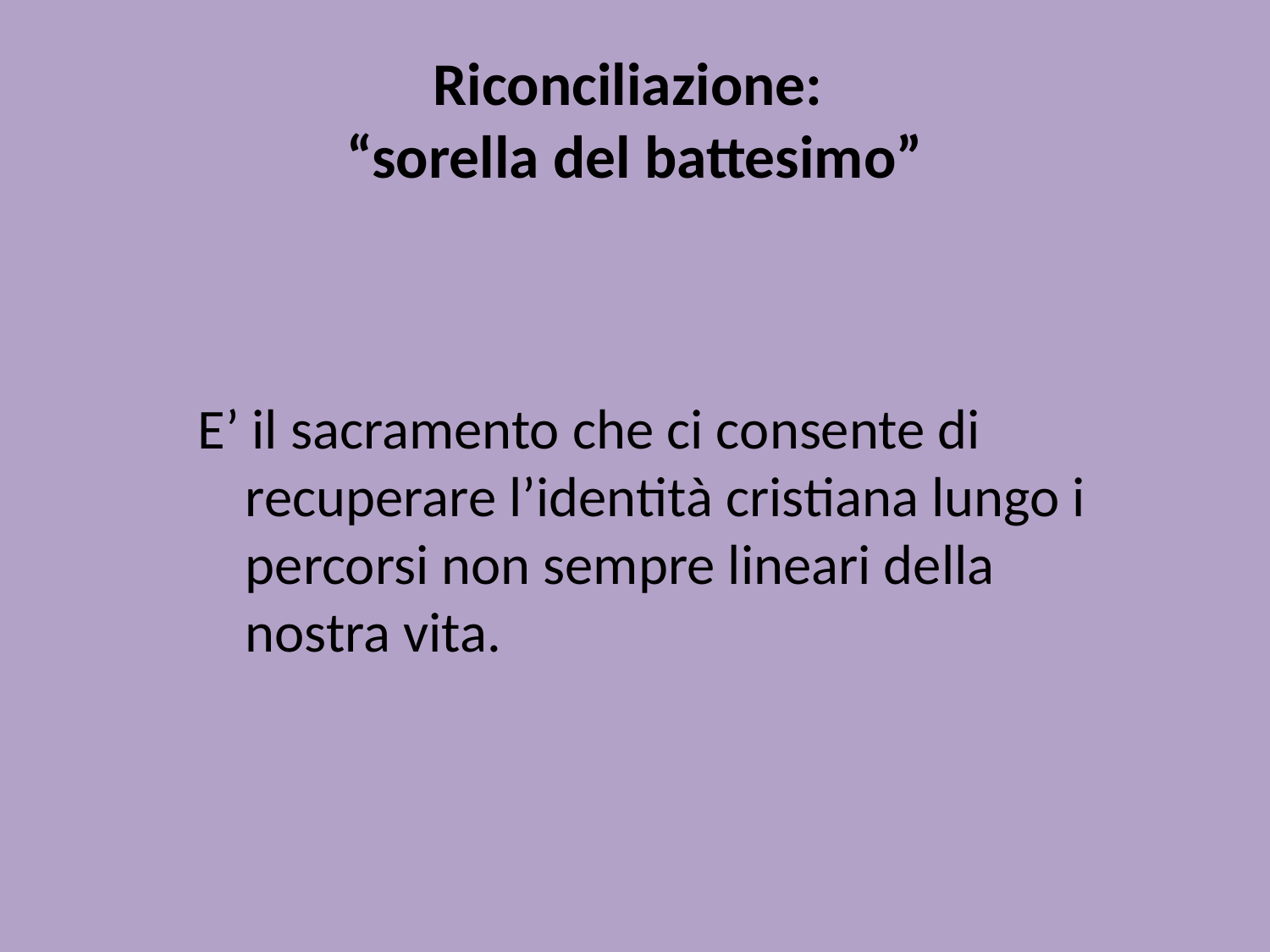

# Riconciliazione: “sorella del battesimo”
E’ il sacramento che ci consente di recuperare l’identità cristiana lungo i percorsi non sempre lineari della nostra vita.